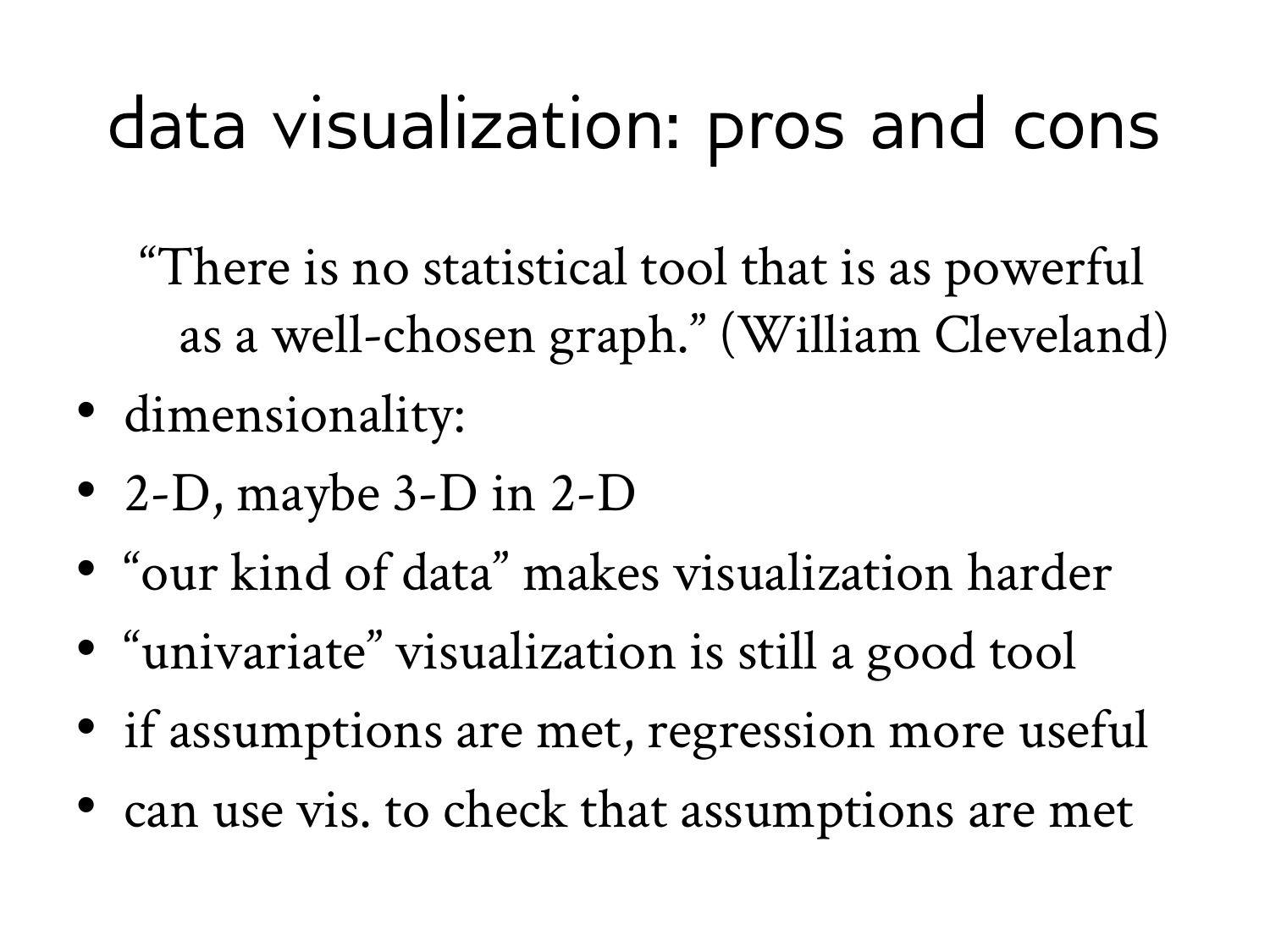

# data visualization: pros and cons
“There is no statistical tool that is as powerful as a well-chosen graph.” (William Cleveland)
dimensionality:
2-D, maybe 3-D in 2-D
“our kind of data” makes visualization harder
“univariate” visualization is still a good tool
if assumptions are met, regression more useful
can use vis. to check that assumptions are met